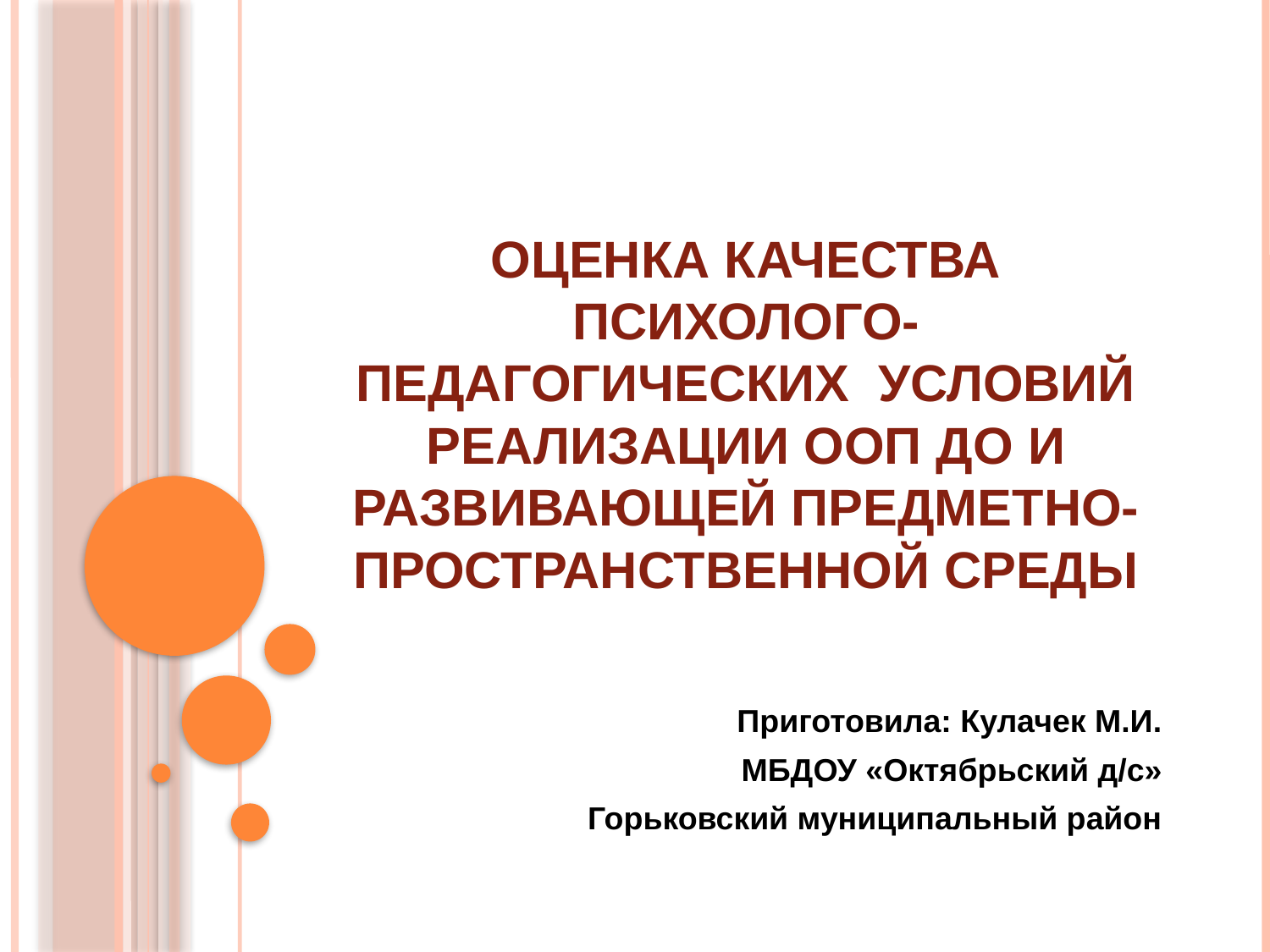

# Оценка качества психолого-педагогических  условий реализации ООП ДО и развивающей предметно-пространственной среды
Приготовила: Кулачек М.И.
МБДОУ «Октябрьский д/с»
Горьковский муниципальный район